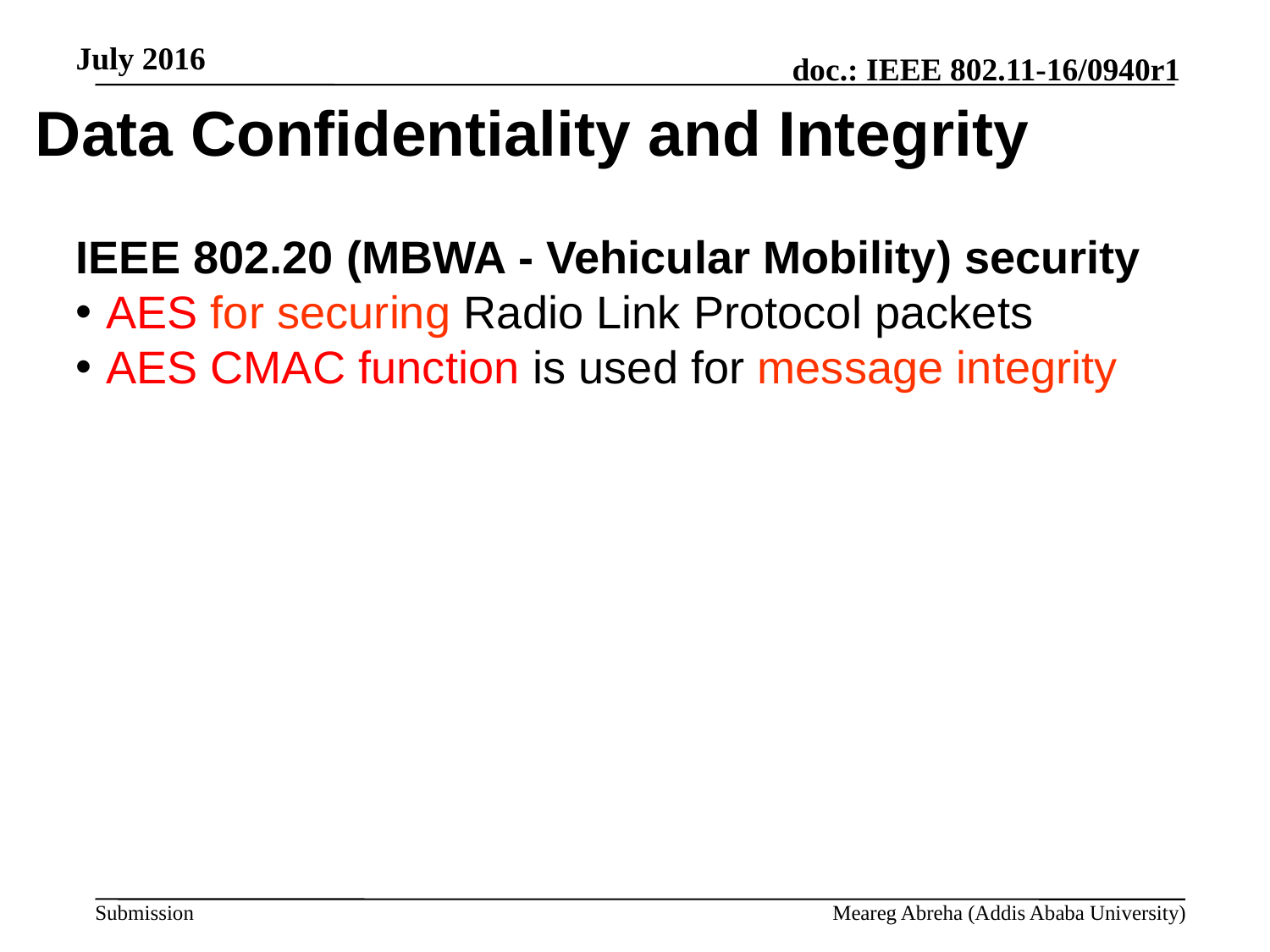

July 2016

Data Confidentiality and Integrity
IEEE 802.20 (MBWA - Vehicular Mobility) security
AES for securing Radio Link Protocol packets
AES CMAC function is used for message integrity
Meareg Abreha (Addis Ababa University)